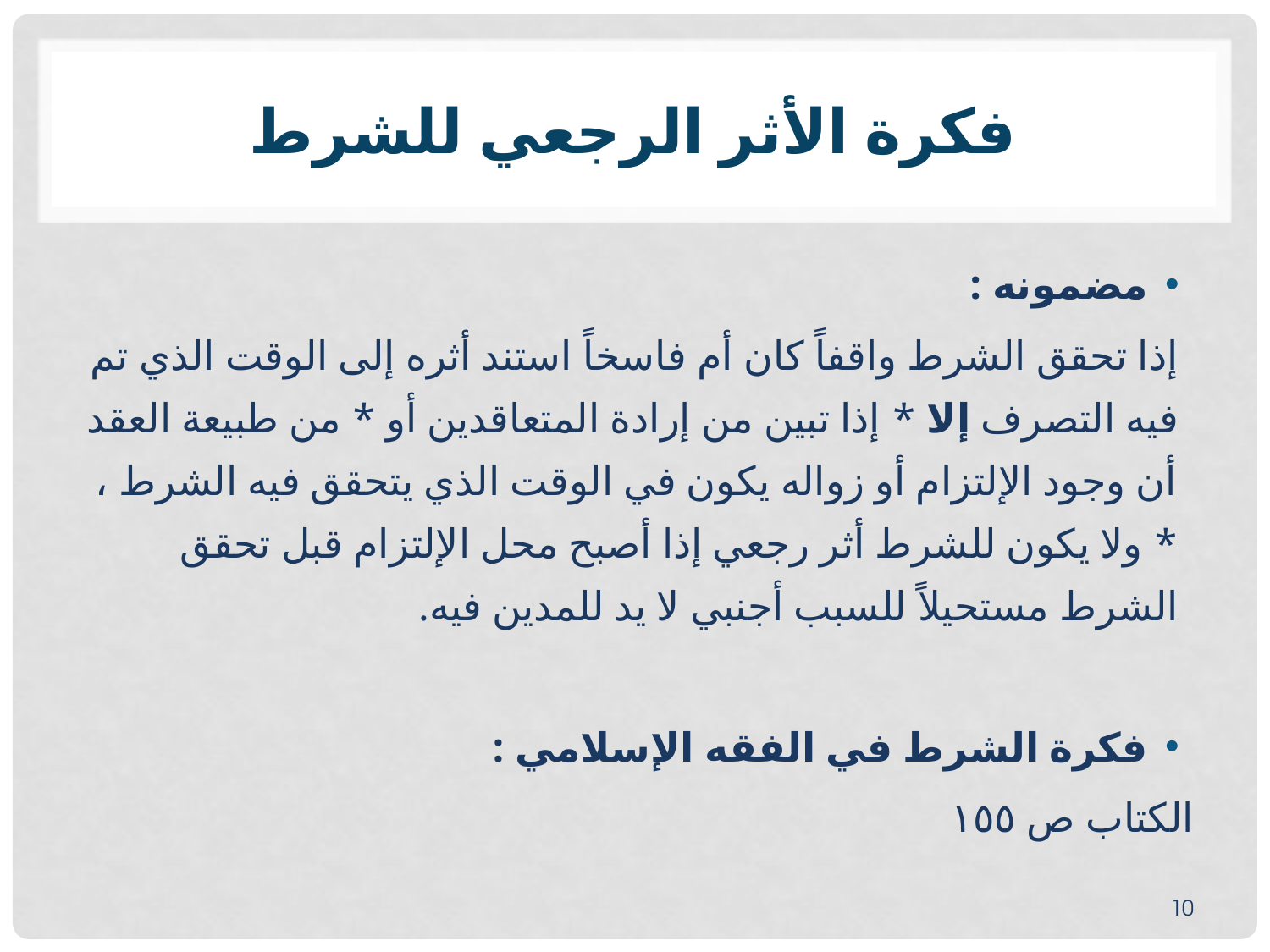

# فكرة الأثر الرجعي للشرط
مضمونه :
إذا تحقق الشرط واقفاً كان أم فاسخاً استند أثره إلى الوقت الذي تم فيه التصرف إلا * إذا تبين من إرادة المتعاقدين أو * من طبيعة العقد أن وجود الإلتزام أو زواله يكون في الوقت الذي يتحقق فيه الشرط ، * ولا يكون للشرط أثر رجعي إذا أصبح محل الإلتزام قبل تحقق الشرط مستحيلاً للسبب أجنبي لا يد للمدين فيه.

فكرة الشرط في الفقه الإسلامي :
الكتاب ص ١٥٥
10